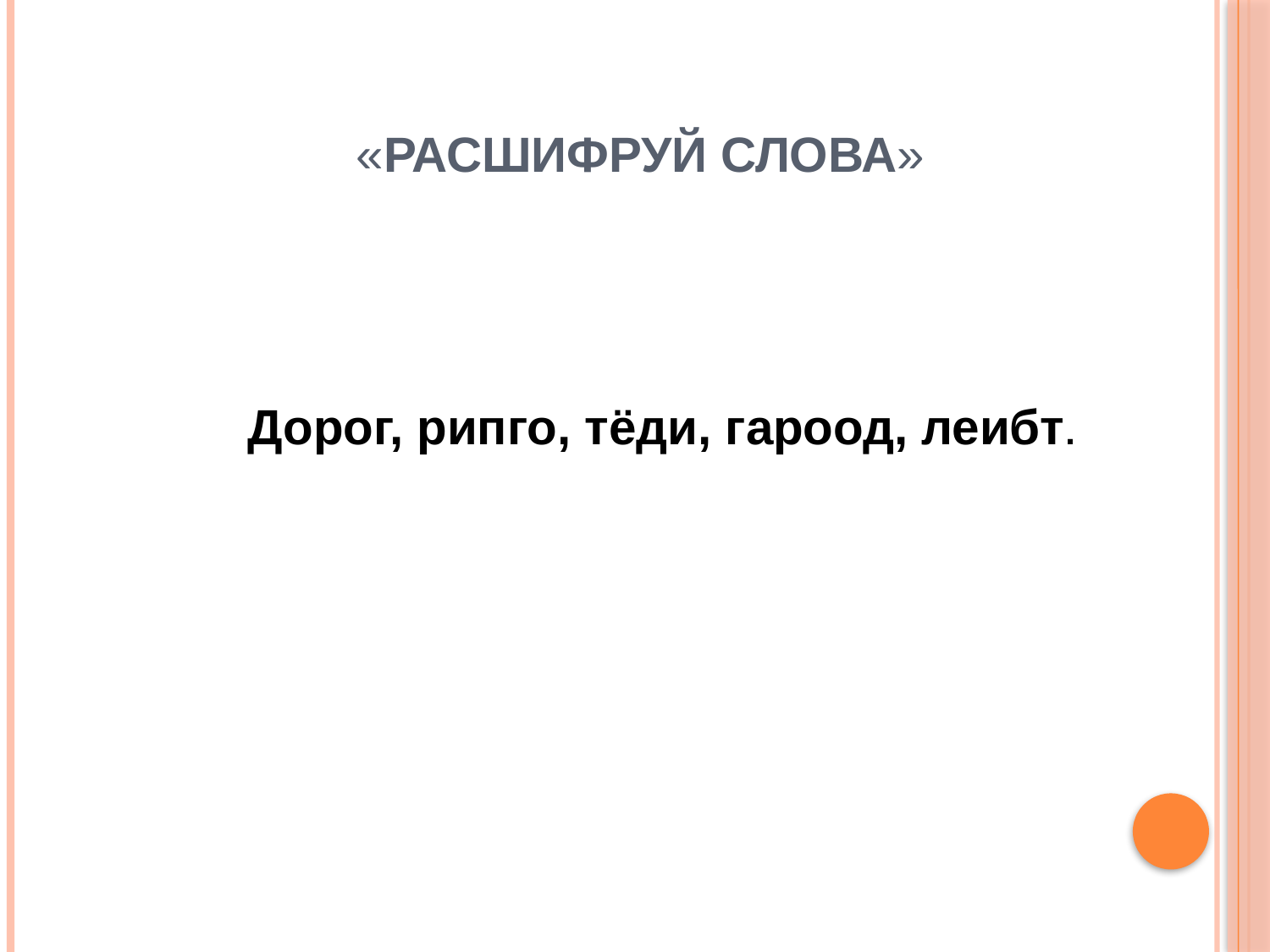

«Расшифруй слова»

Дорог, рипго, тёди, гароод, леибт.